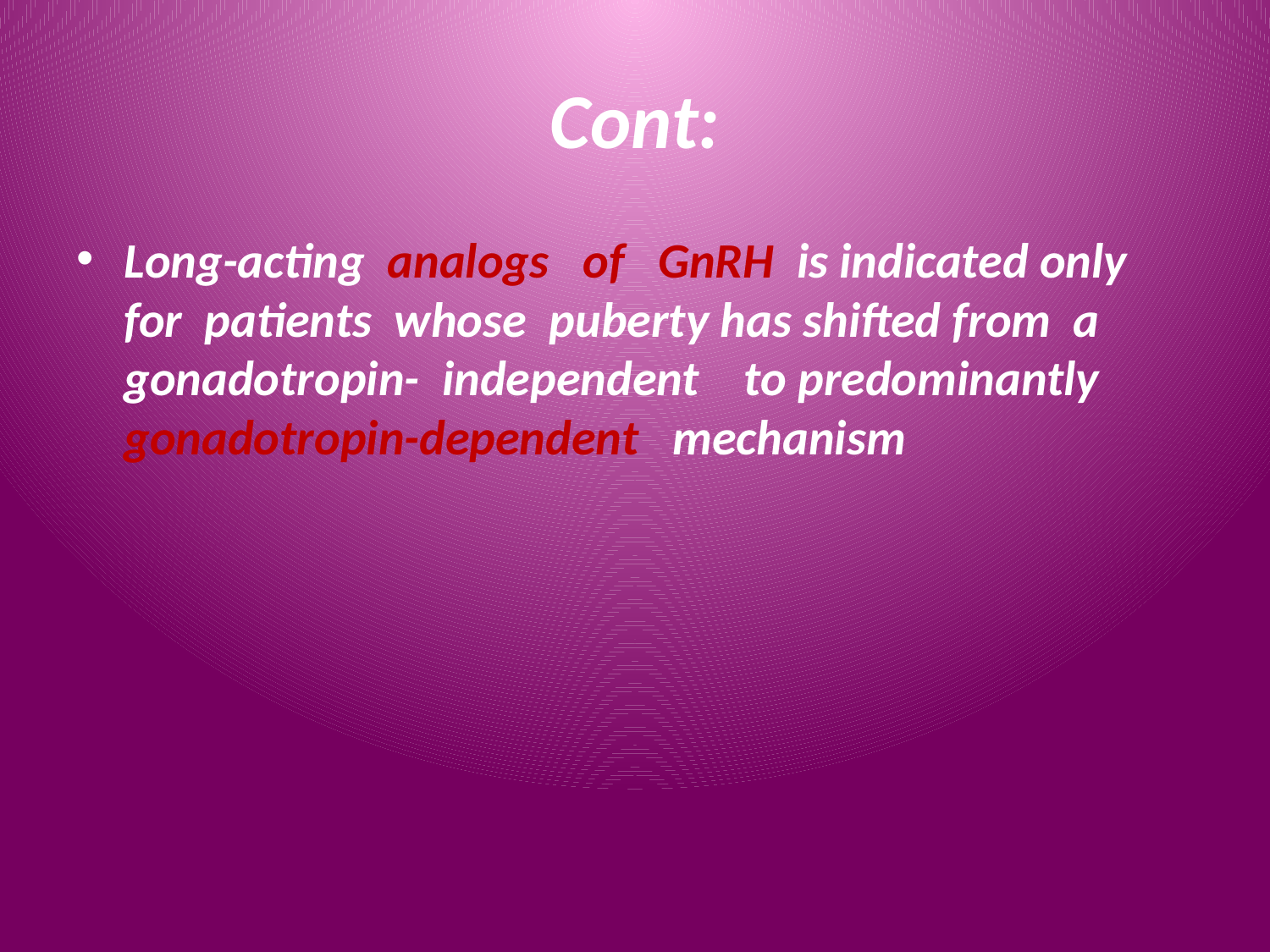

# Cont:
Long-acting  analogs   of   GnRH  is indicated only for  patients  whose  puberty has shifted from  a   gonadotropin-  independent    to predominantly   gonadotropin-dependent   mechanism